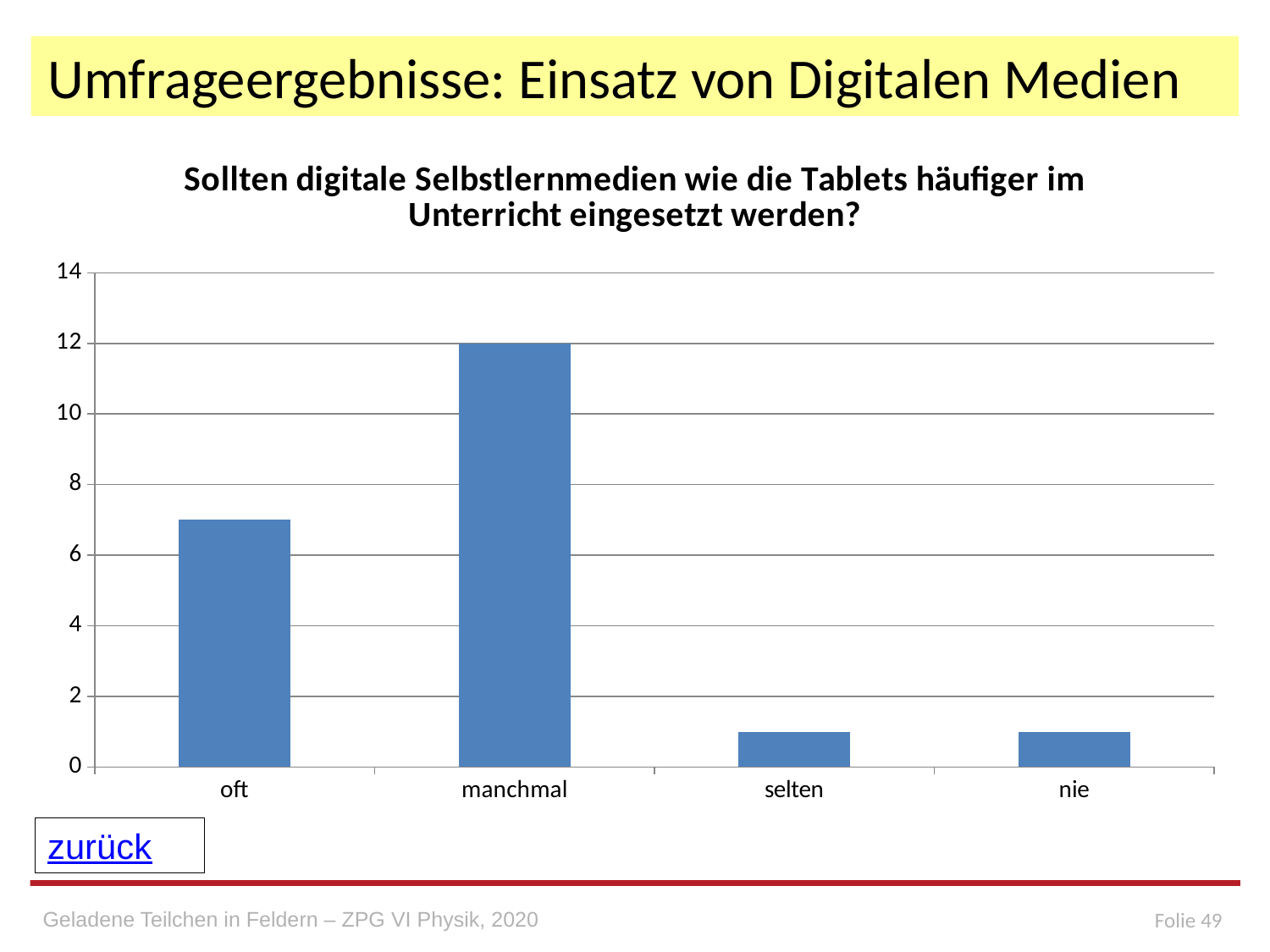

# Umfrageergebnisse: Einsatz von Digitalen Medien

### Chart: Sollten digitale Selbstlernmedien wie die Tablets häufiger im Unterricht eingesetzt werden?

| Category | Sollten digitale Selbstlernmedien wie die Tablets häufiger im Unterricht eingesetzt werden? |
|---|---|
| oft | 7.0 |
| manchmal | 12.0 |
| selten | 1.0 |
| nie | 1.0 |

zurück
Geladene Teilchen in Feldern – ZPG VI Physik, 2020
Folie 49